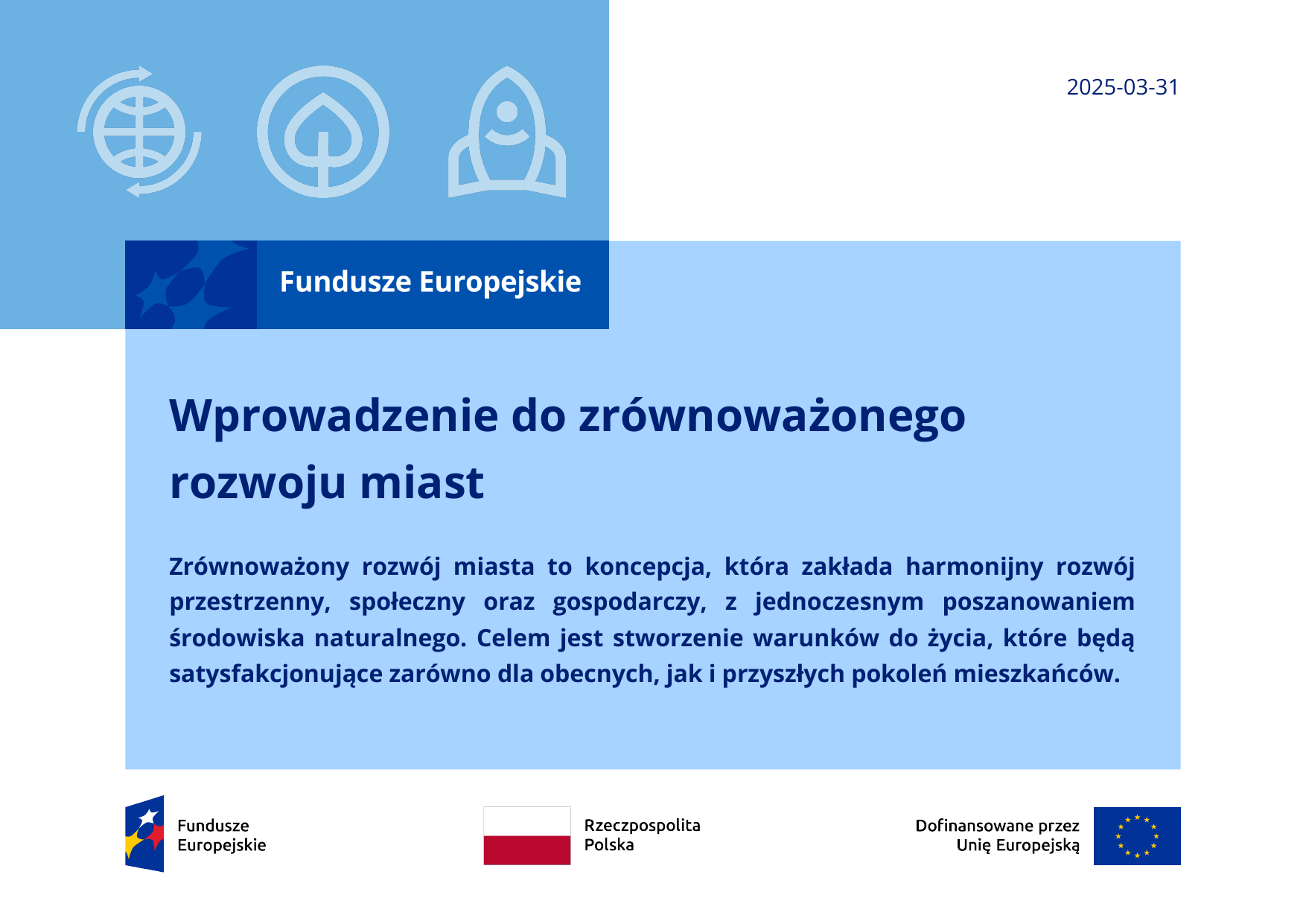

2025-03-31
# Wprowadzenie do zrównoważonego rozwoju miast
Zrównoważony rozwój miasta to koncepcja, która zakłada harmonijny rozwój przestrzenny, społeczny oraz gospodarczy, z jednoczesnym poszanowaniem środowiska naturalnego. Celem jest stworzenie warunków do życia, które będą satysfakcjonujące zarówno dla obecnych, jak i przyszłych pokoleń mieszkańców.